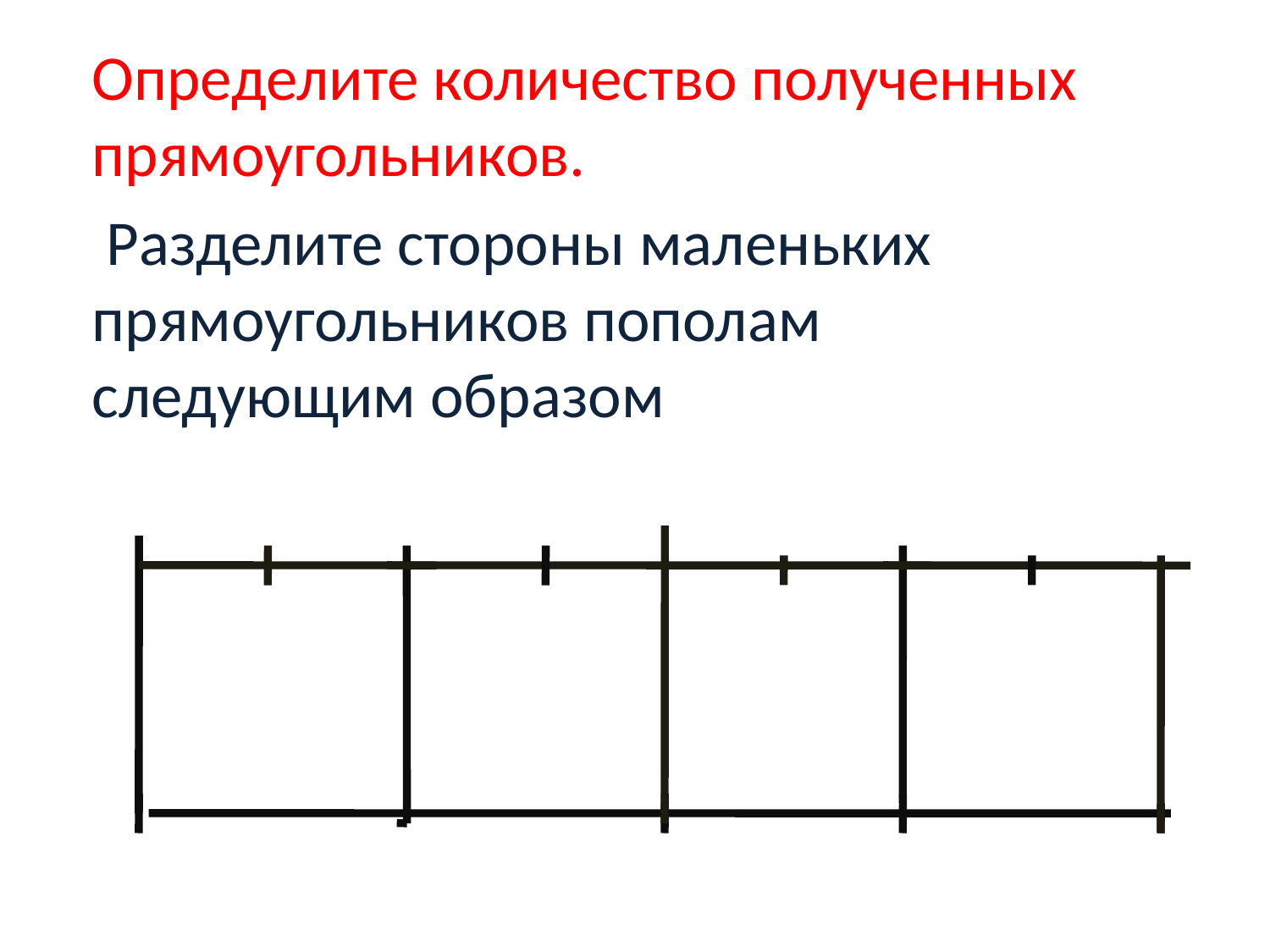

Определите количество полученных прямоугольников.
 Разделите стороны маленьких прямоугольников пополам следующим образом
#